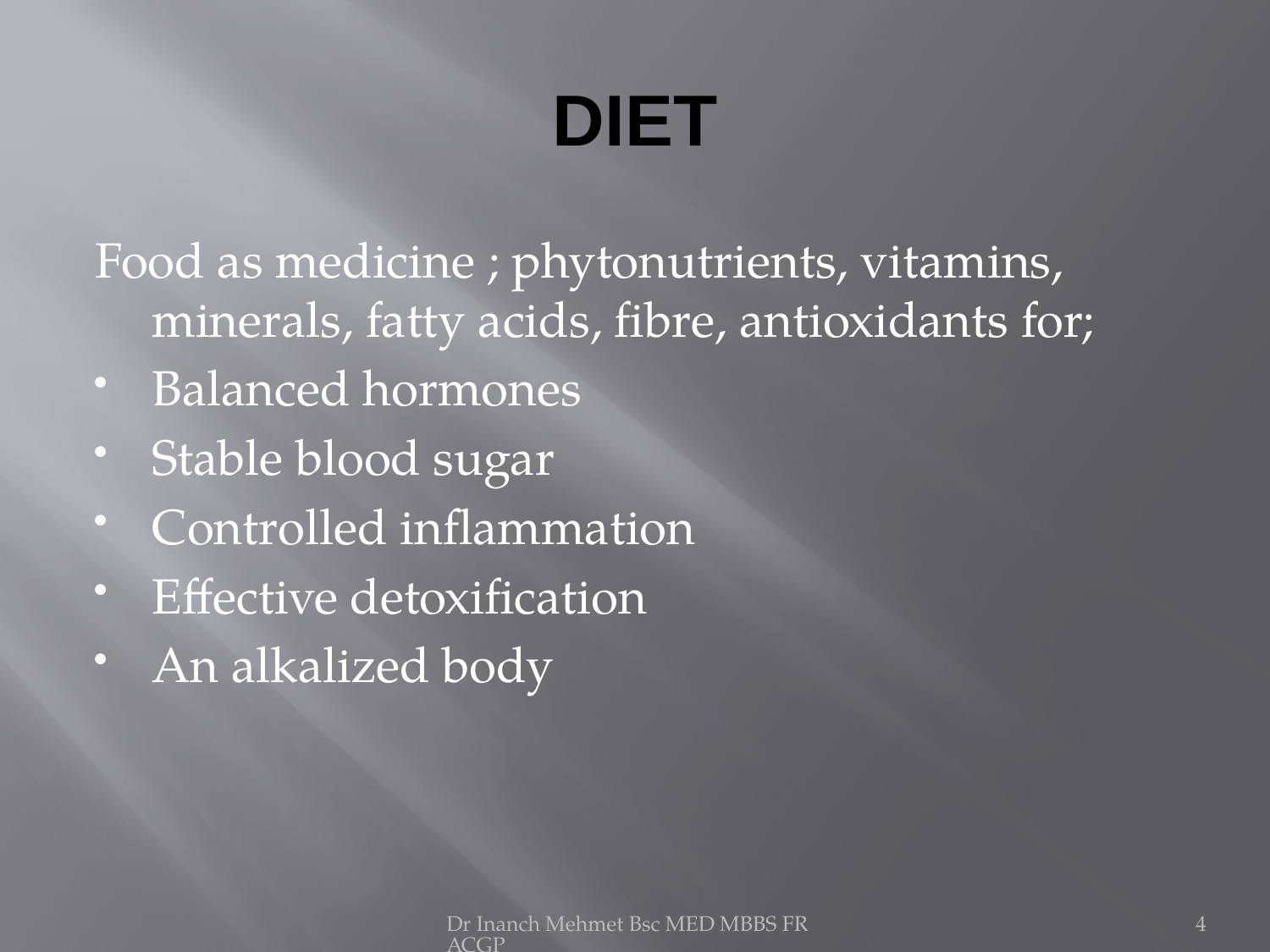

# DIET
Food as medicine ; phytonutrients, vitamins, minerals, fatty acids, fibre, antioxidants for;
Balanced hormones
Stable blood sugar
Controlled inflammation
Effective detoxification
An alkalized body

Dr Inanch Mehmet Bsc MED MBBS FRACGP
4